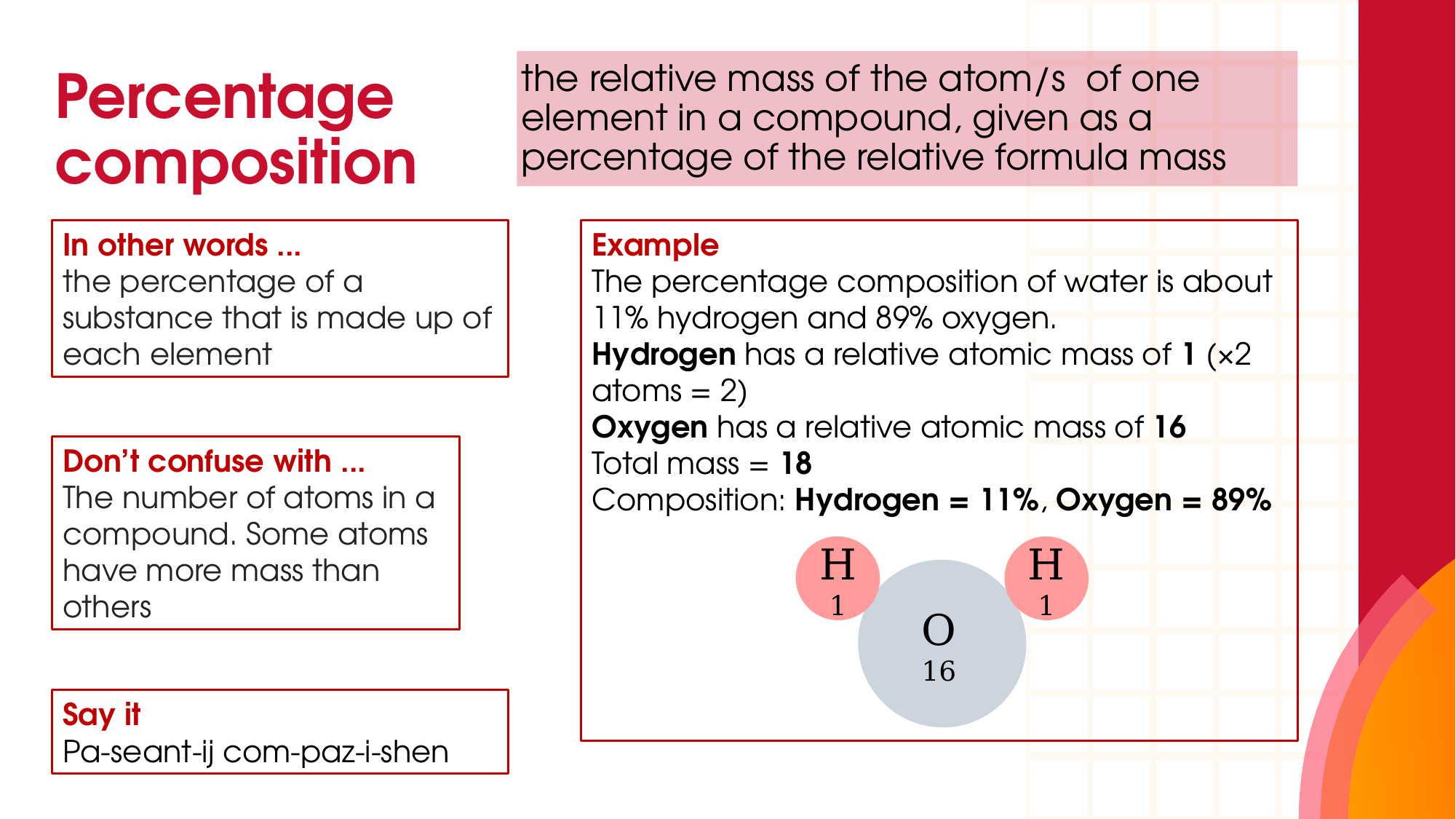

the relative mass of the atom/s  of one element in a compound, given as a percentage of the relative formula mass
# Percentage composition
In other words ...
the percentage of a substance that is made up of each element
Example
The percentage composition of water is about 11% hydrogen and 89% oxygen.
Hydrogen has a relative atomic mass of 1 (×2 atoms = 2)
Oxygen has a relative atomic mass of 16
Total mass = 18
Composition: Hydrogen = 11%, Oxygen = 89%

Don’t confuse with ...
The number of atoms in a compound. Some atoms have more mass than others
H
1

H
1

O
16
Say it
Pa-seant-ij com-paz-i-shen